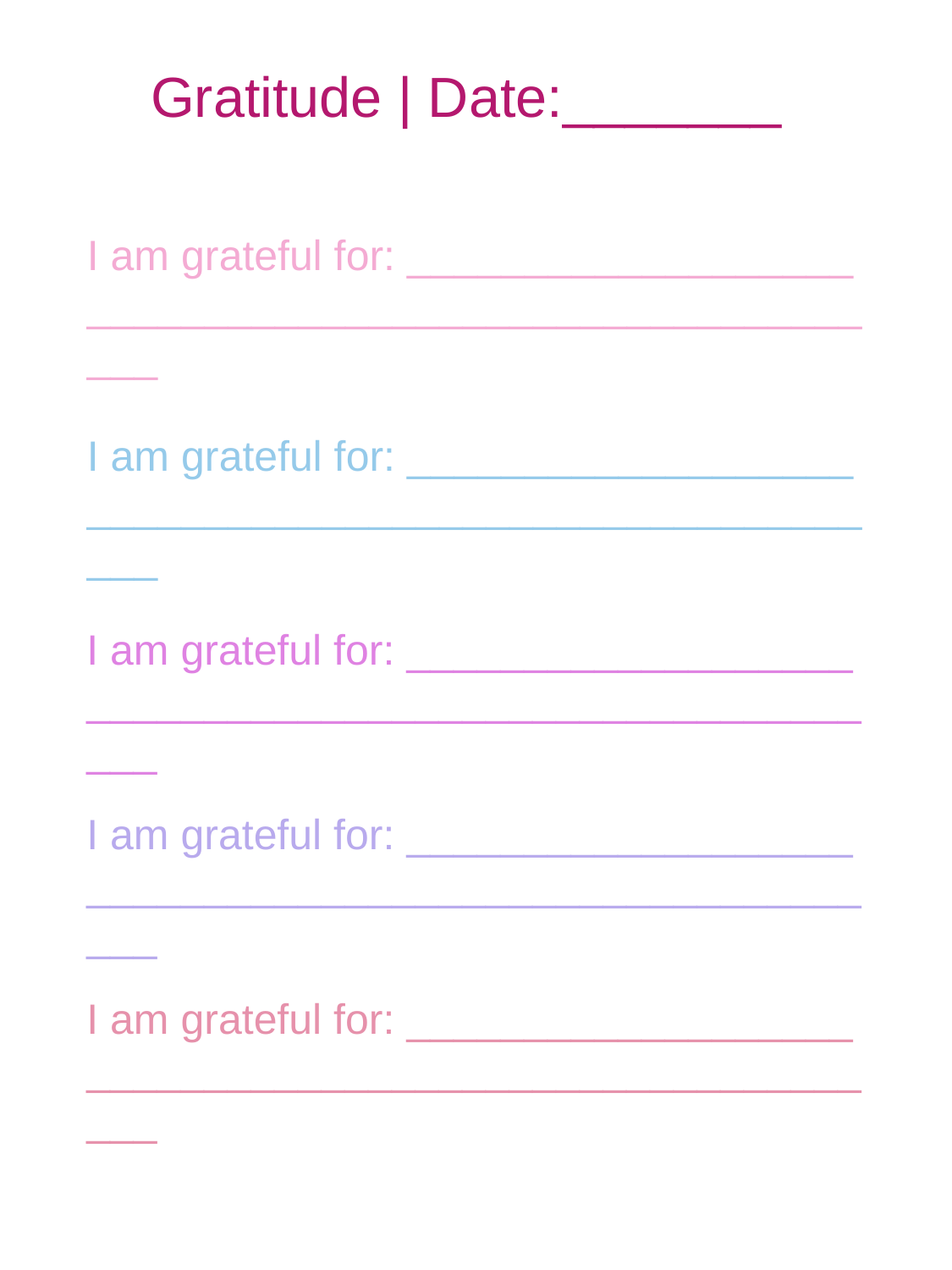

Gratitude | Date:_______
I am grateful for: ___________________
____________________________________
I am grateful for: ___________________
____________________________________
I am grateful for: ___________________
____________________________________
I am grateful for: ___________________
____________________________________
I am grateful for: ___________________
____________________________________